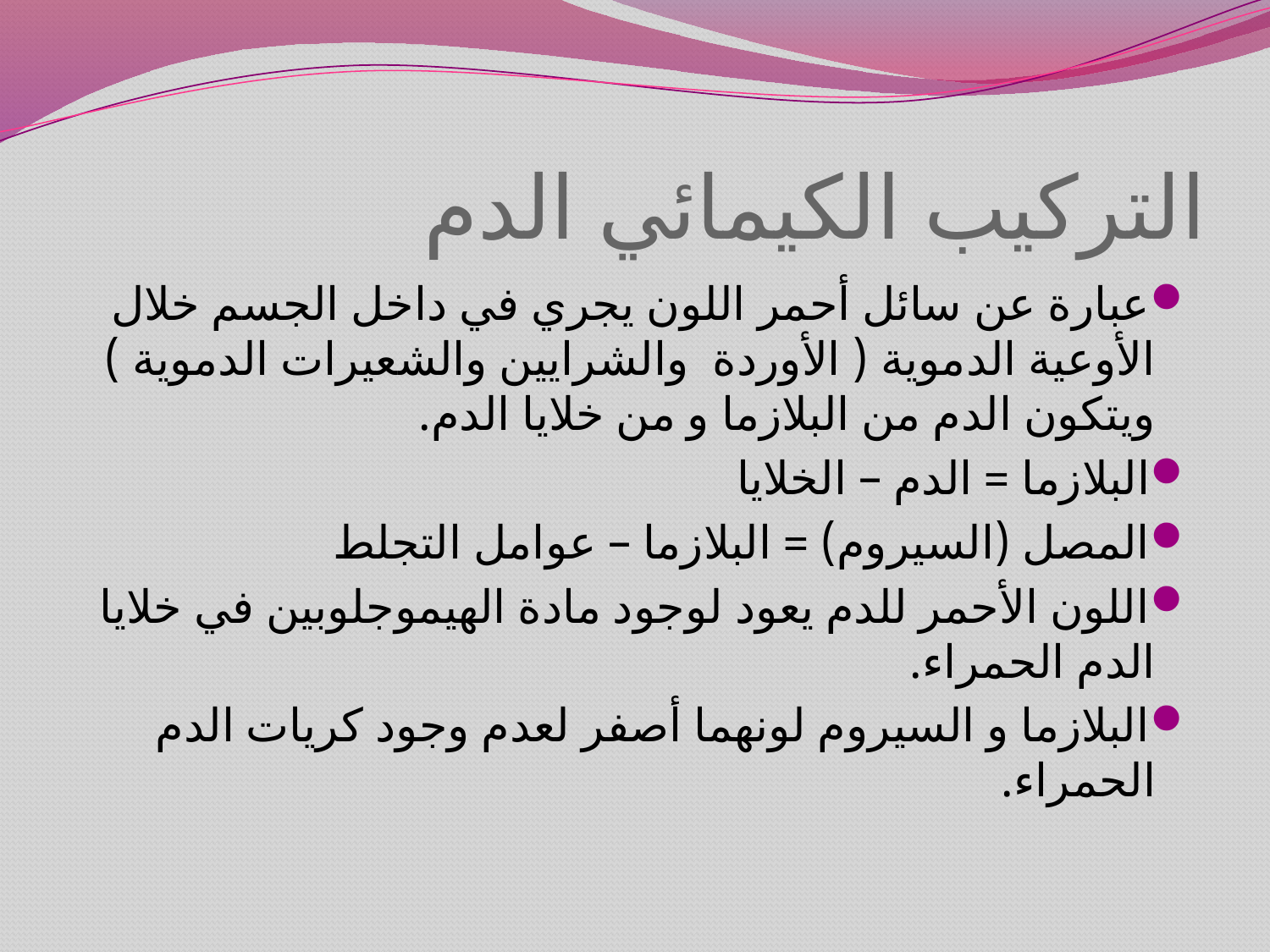

# التركيب الكيمائي الدم
عبارة عن سائل أحمر اللون يجري في داخل الجسم خلال الأوعية الدموية ( الأوردة  والشرايين والشعيرات الدموية ) ويتكون الدم من البلازما و من خلايا الدم.
البلازما = الدم – الخلايا
المصل (السيروم) = البلازما – عوامل التجلط
اللون الأحمر للدم يعود لوجود مادة الهيموجلوبين في خلايا الدم الحمراء.
البلازما و السيروم لونهما أصفر لعدم وجود كريات الدم الحمراء.